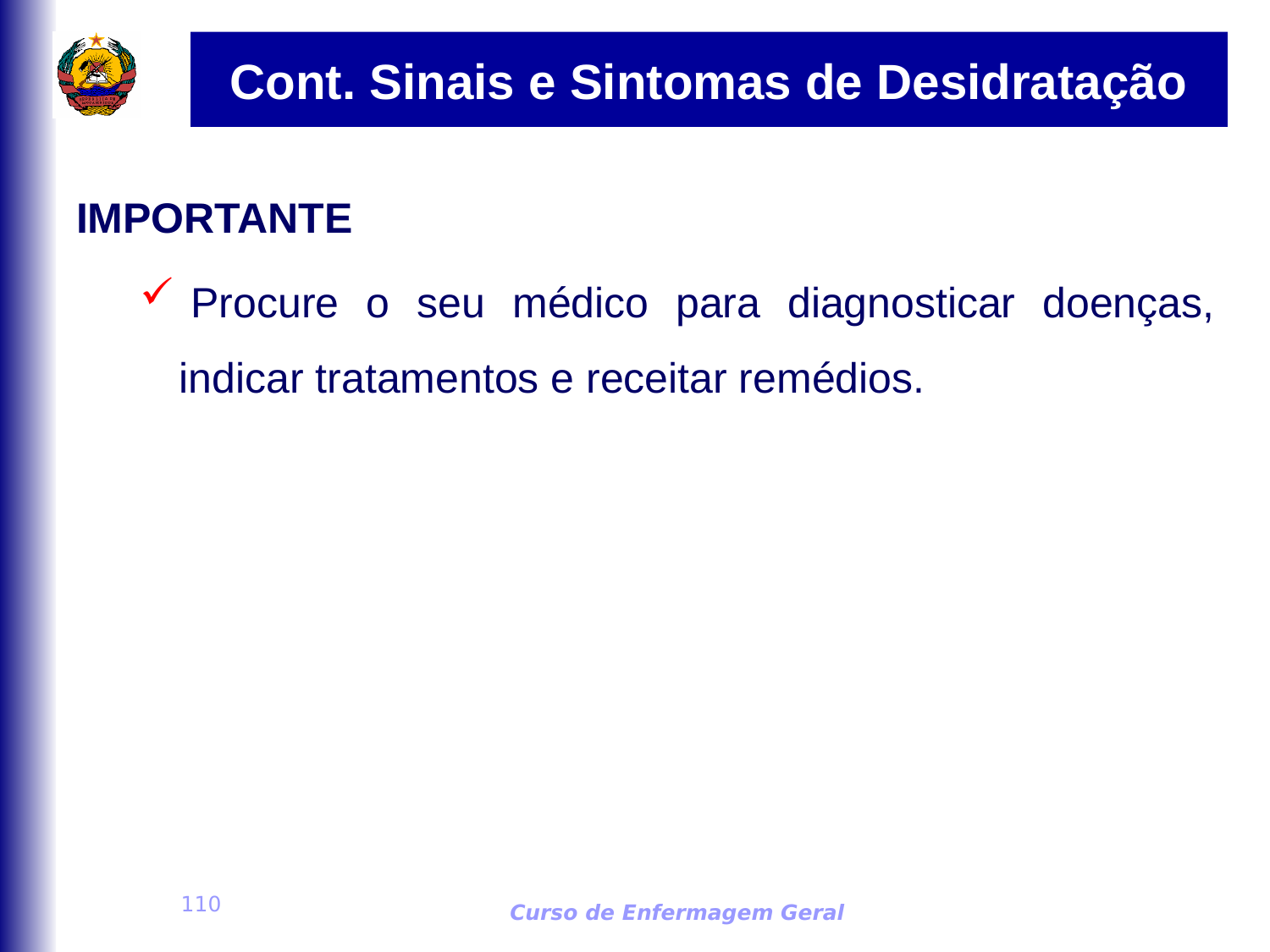

# Cont. Sinais e Sintomas de Desidratação
IMPORTANTE
 Procure o seu médico para diagnosticar doenças, indicar tratamentos e receitar remédios.
110
Curso de Enfermagem Geral